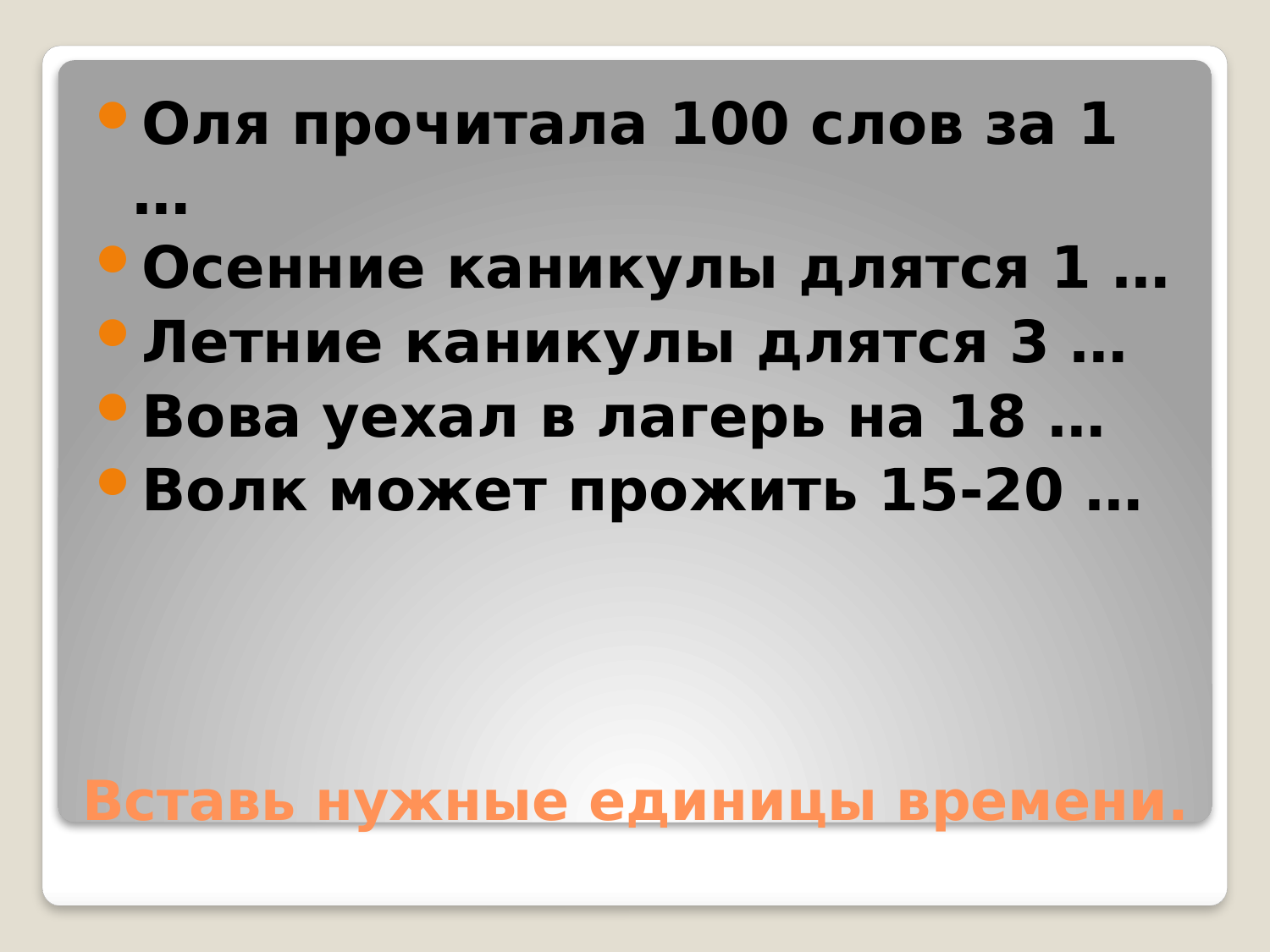

Оля прочитала 100 слов за 1 …
Осенние каникулы длятся 1 …
Летние каникулы длятся 3 …
Вова уехал в лагерь на 18 …
Волк может прожить 15-20 …

# Вставь нужные единицы времени.